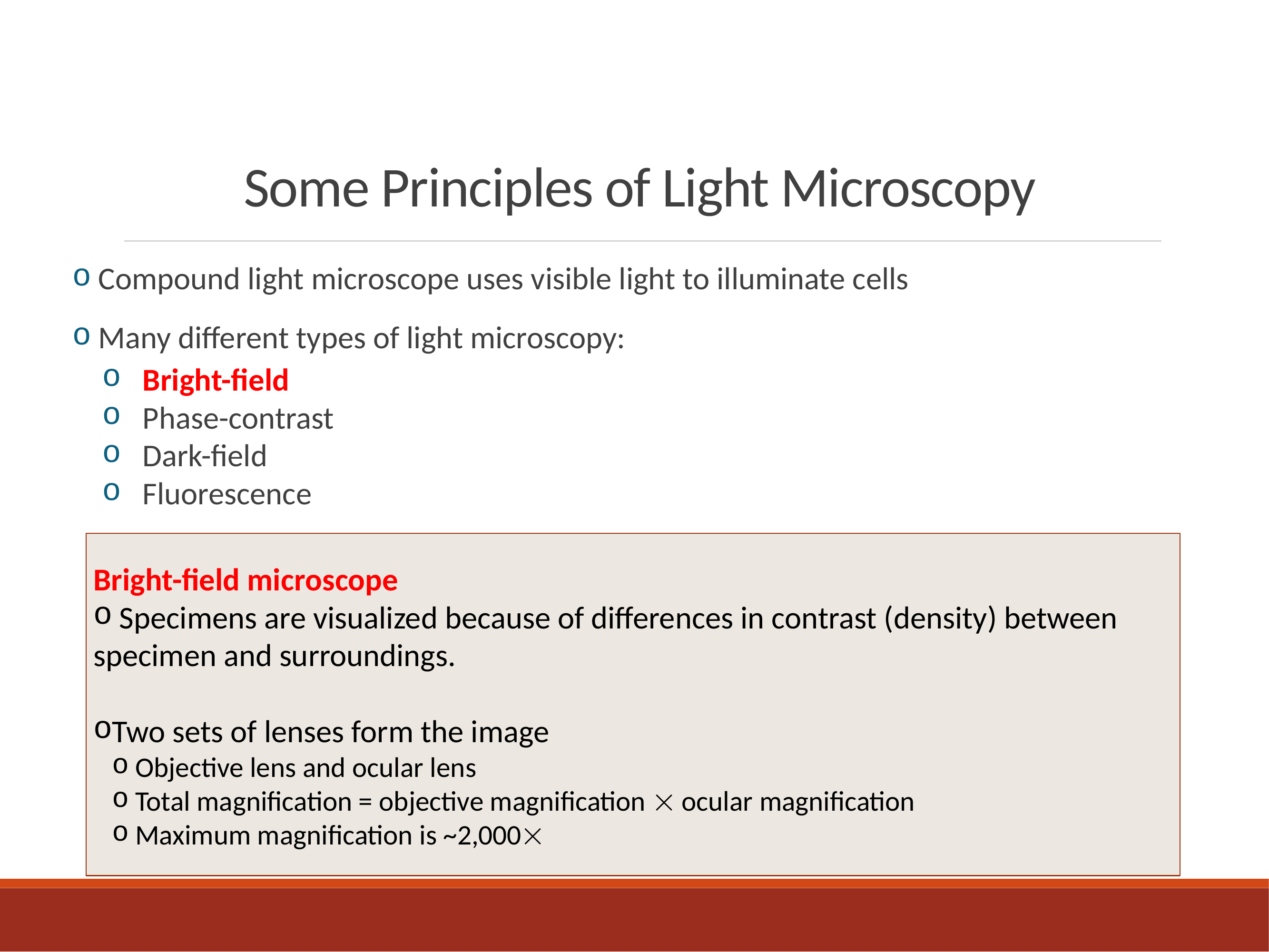

# Some Principles of Light Microscopy
 Compound light microscope uses visible light to illuminate cells
 Many different types of light microscopy:
Bright-field
Phase-contrast
Dark-field
Fluorescence
Bright-field microscope
 Specimens are visualized because of differences in contrast (density) between specimen and surroundings.

Two sets of lenses form the image
 Objective lens and ocular lens
 Total magnification = objective magnification × ocular magnification
 Maximum magnification is ~2,000×